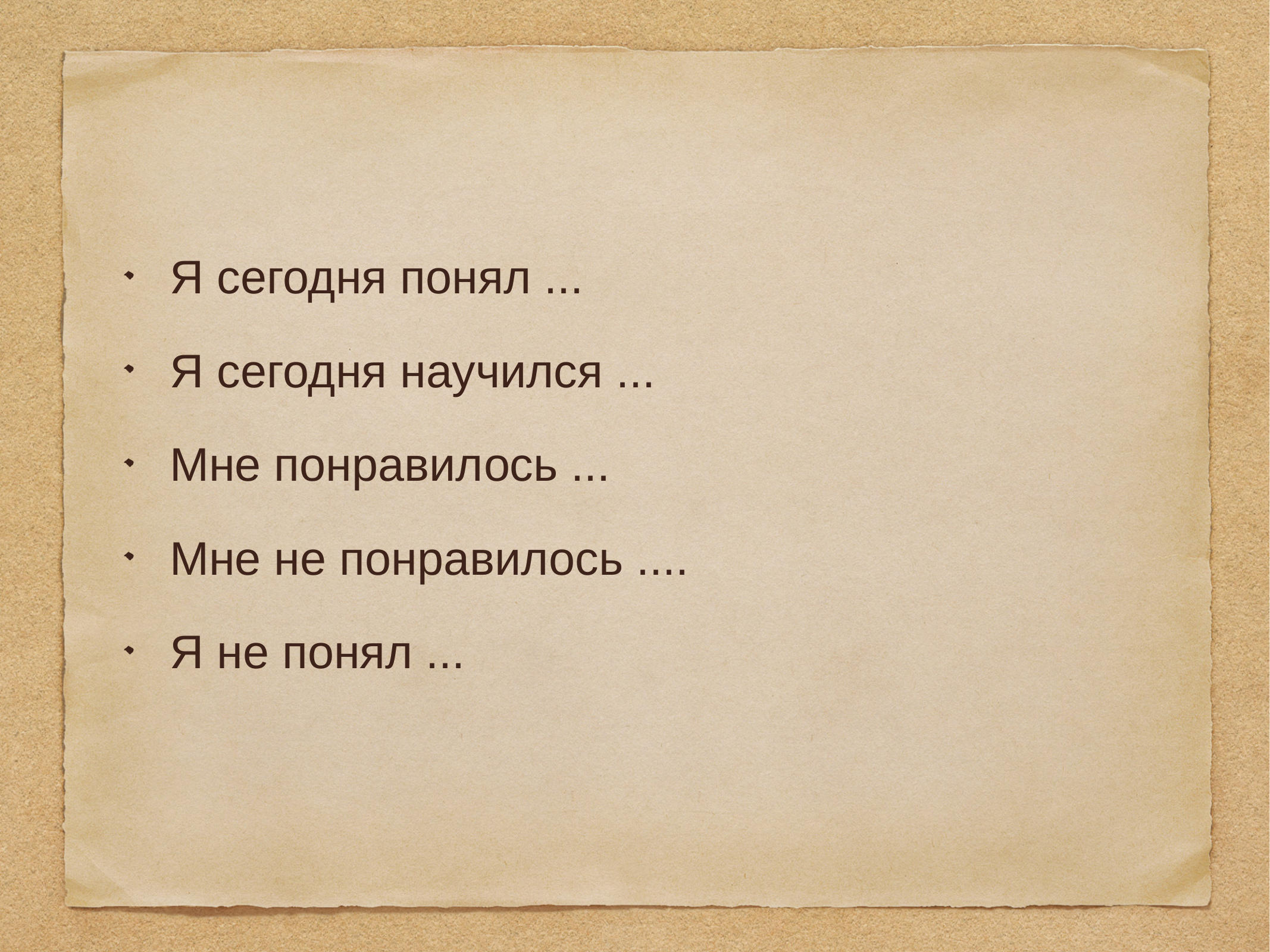

Я сегодня понял ...
Я сегодня научился ...
Мне понравилось ...
Мне не понравилось ....
Я не понял ...